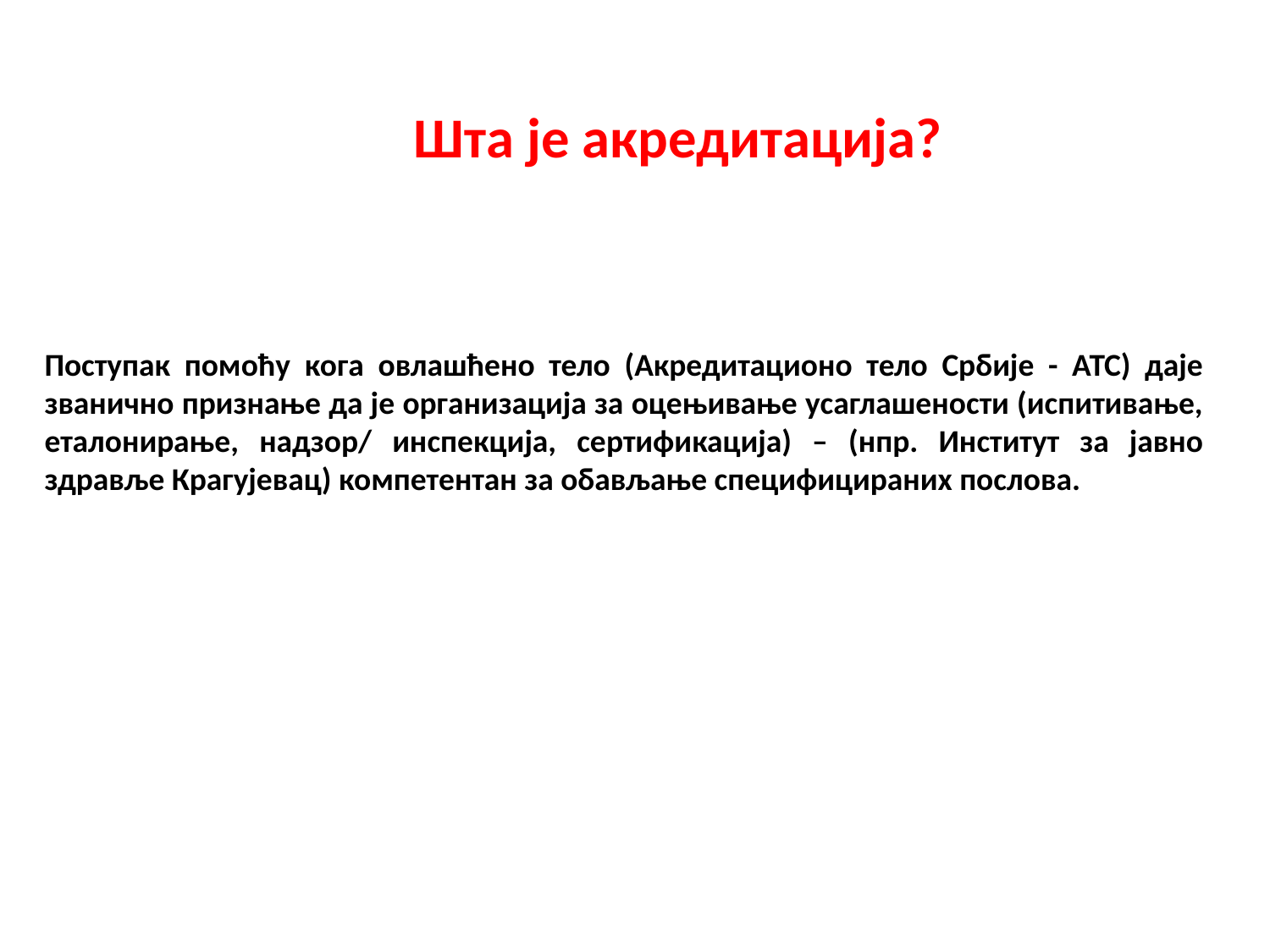

Шта је акредитација?
Поступак помоћу кога овлашћено тело (Акредитационо тело Србије - АТС) даје званично признање да је организација за оцењивање усаглашености (испитивање, еталонирање, надзор/ инспекција, сертификација) – (нпр. Институт за јавно здравље Крагујевац) компетентан за обављање специфицираних послова.